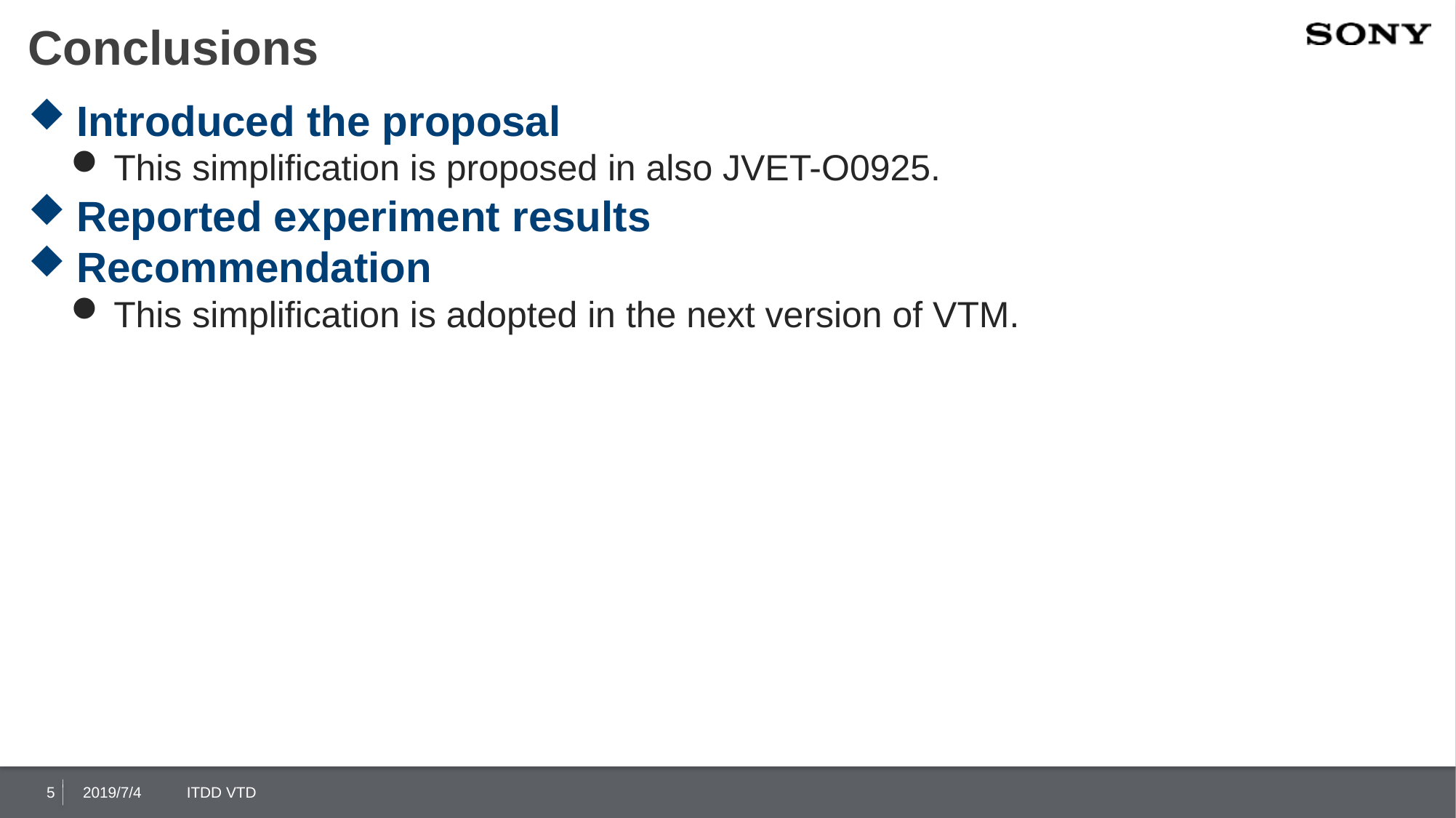

# Conclusions
Introduced the proposal
This simplification is proposed in also JVET-O0925.
Reported experiment results
Recommendation
This simplification is adopted in the next version of VTM.
5
2019/7/4
ITDD VTD